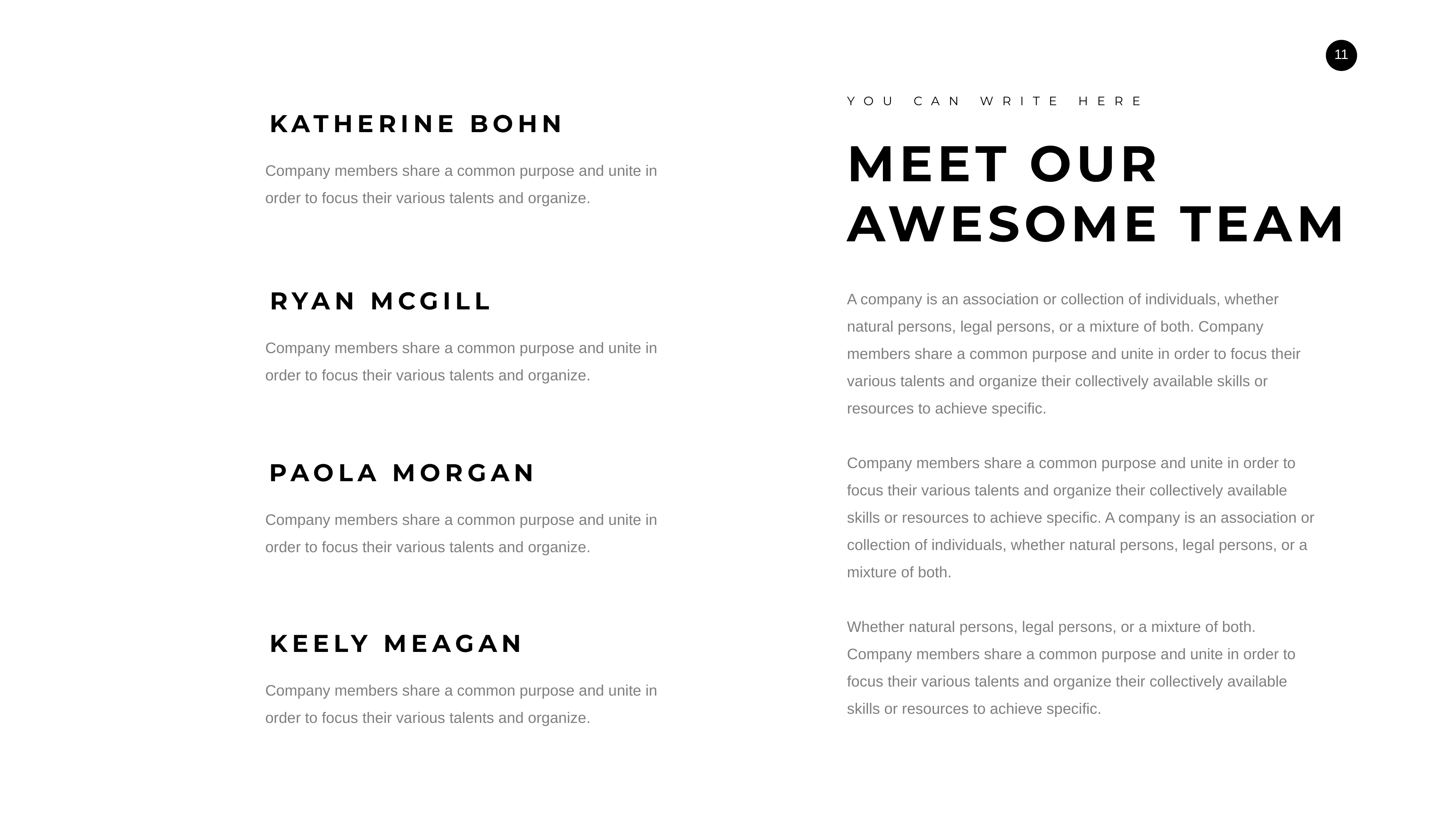

YOU CAN WRITE HERE
KATHERINE BOHN

MEET OUR AWESOME TEAM
Company members share a common purpose and unite in order to focus their various talents and organize.
A company is an association or collection of individuals, whether natural persons, legal persons, or a mixture of both. Company members share a common purpose and unite in order to focus their various talents and organize their collectively available skills or resources to achieve specific.

Company members share a common purpose and unite in order to focus their various talents and organize their collectively available skills or resources to achieve specific. A company is an association or collection of individuals, whether natural persons, legal persons, or a mixture of both.

Whether natural persons, legal persons, or a mixture of both. Company members share a common purpose and unite in order to focus their various talents and organize their collectively available skills or resources to achieve specific.

RYAN MCGILL
Company members share a common purpose and unite in order to focus their various talents and organize.

PAOLA MORGAN
Company members share a common purpose and unite in order to focus their various talents and organize.

KEELY MEAGAN
Company members share a common purpose and unite in order to focus their various talents and organize.